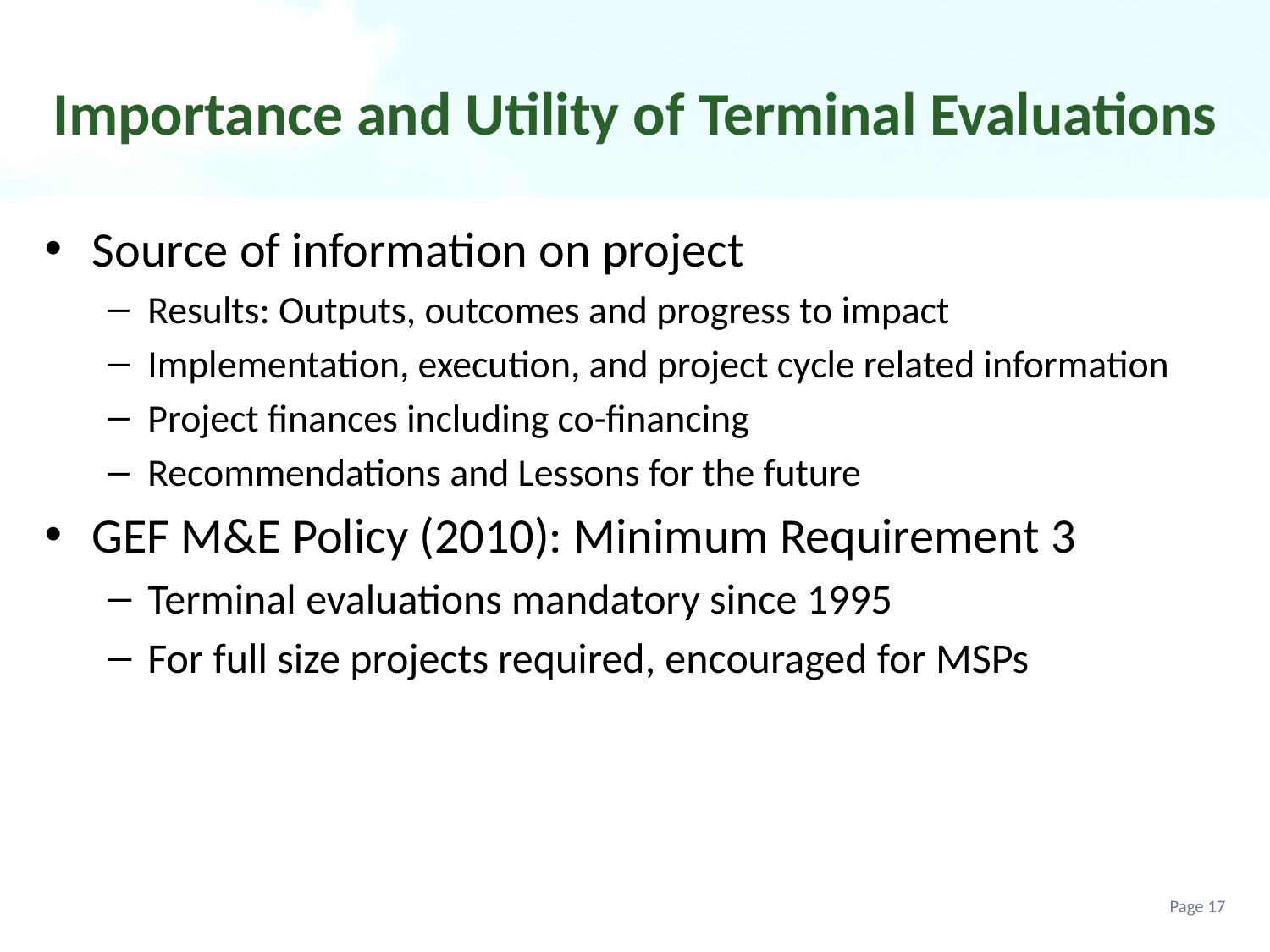

# Importance and Utility of Terminal Evaluations
Source of information on project
Results: Outputs, outcomes and progress to impact
Implementation, execution, and project cycle related information
Project finances including co-financing
Recommendations and Lessons for the future
GEF M&E Policy (2010): Minimum Requirement 3
Terminal evaluations mandatory since 1995
For full size projects required, encouraged for MSPs